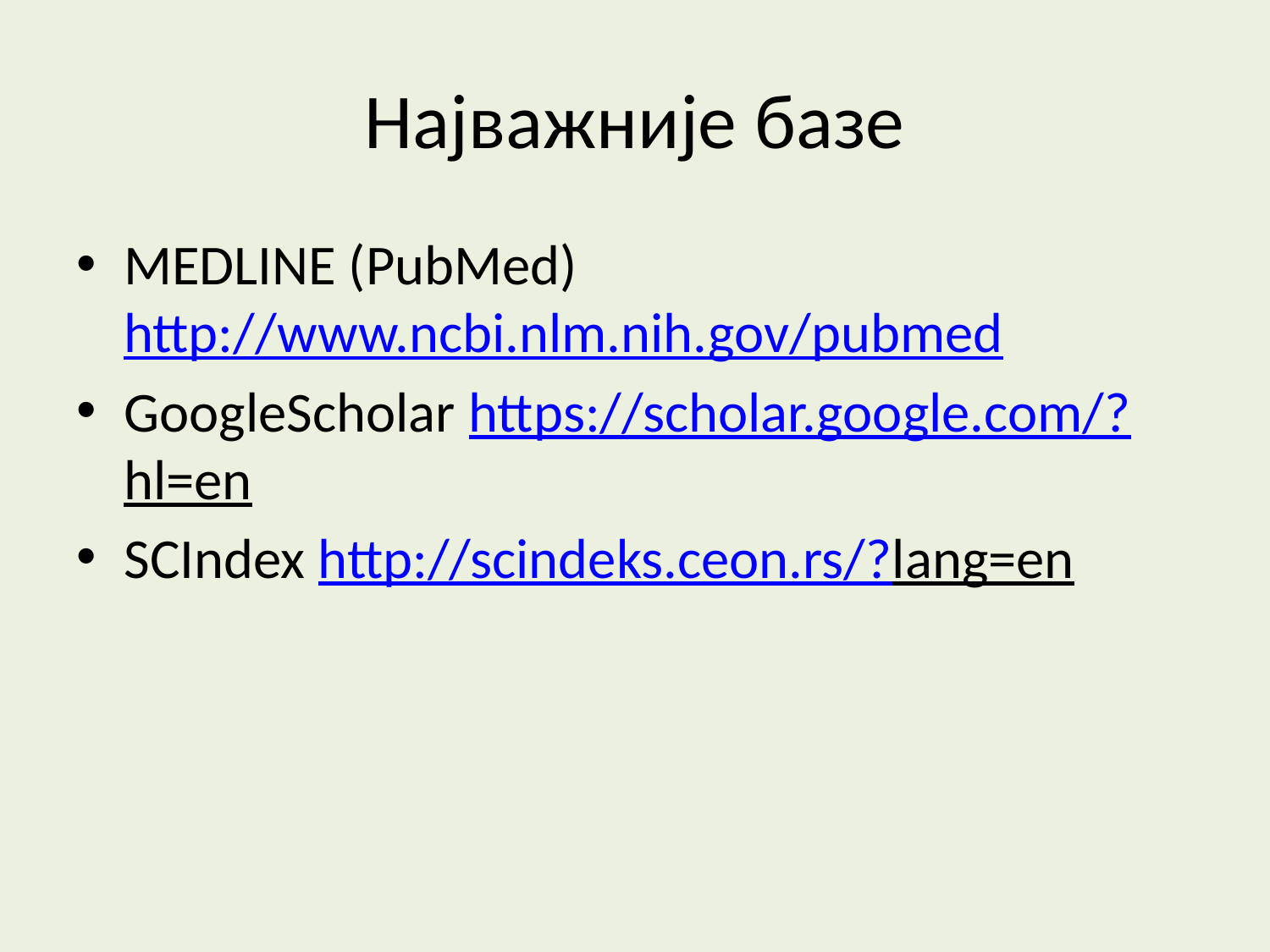

# Најважније базе
MEDLINE (PubMed) http://www.ncbi.nlm.nih.gov/pubmed
GoogleScholar https://scholar.google.com/?hl=en
SCIndex http://scindeks.ceon.rs/?lang=en